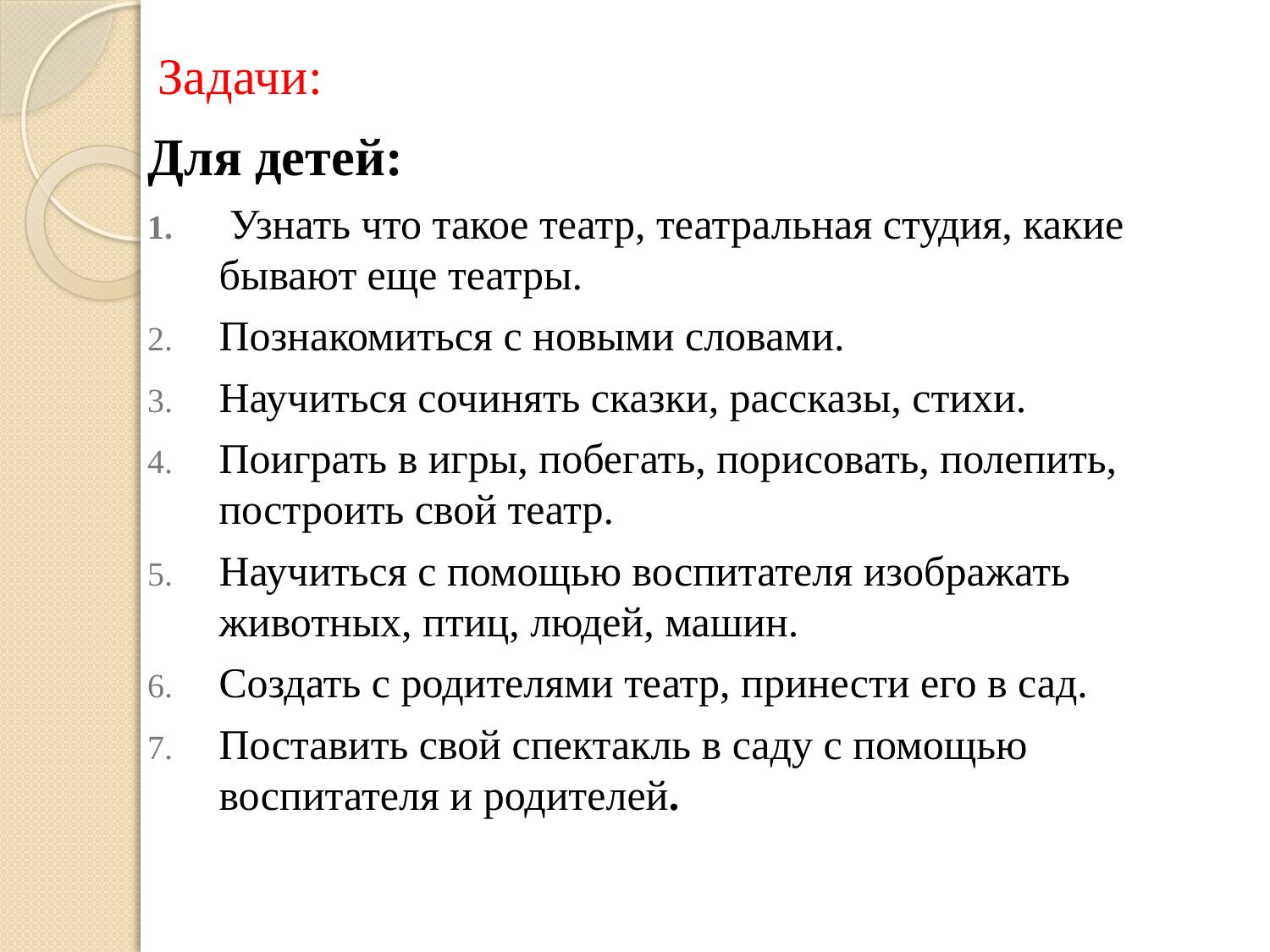

# Задачи:
Для детей:
 Узнать что такое театр, театральная студия, какие бывают еще театры.
Познакомиться с новыми словами.
Научиться сочинять сказки, рассказы, стихи.
Поиграть в игры, побегать, порисовать, полепить, построить свой театр.
Научиться с помощью воспитателя изображать животных, птиц, людей, машин.
Создать с родителями театр, принести его в сад.
Поставить свой спектакль в саду с помощью воспитателя и родителей.